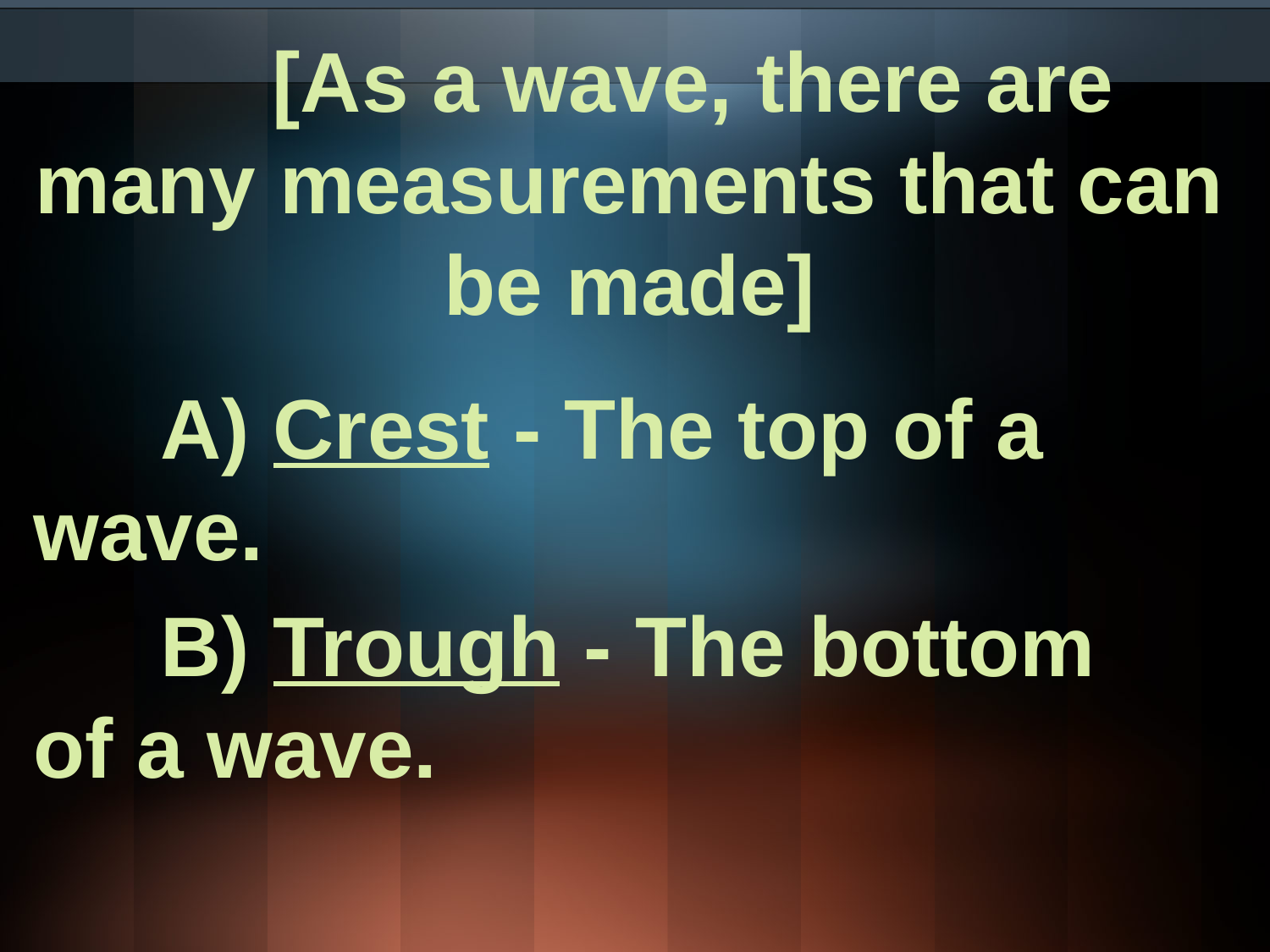

[As a wave, there are many measurements that can be made]
	A) Crest - The top of a 	wave.

	B) Trough - The bottom 	of a wave.